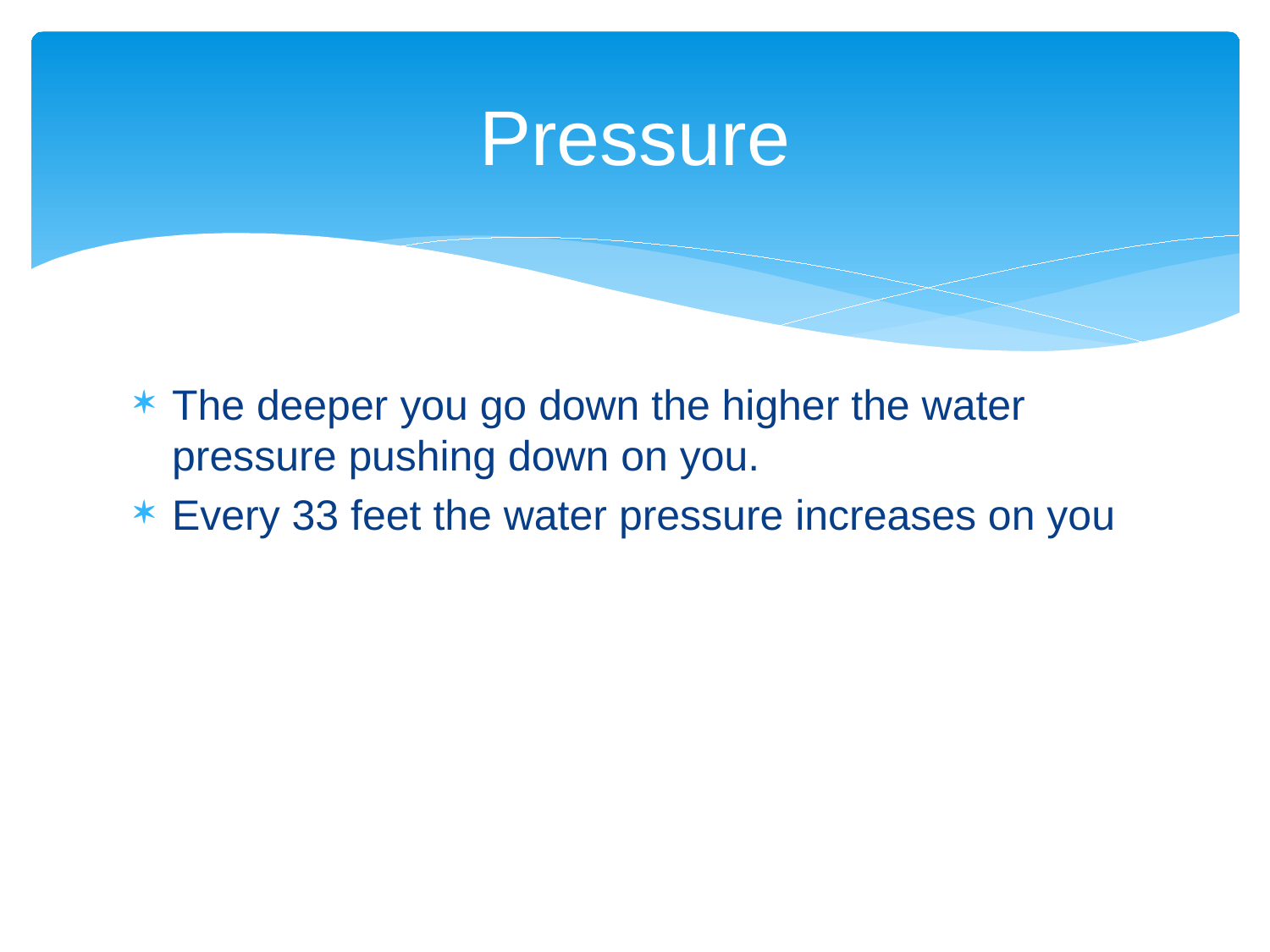

# Pressure
The deeper you go down the higher the water pressure pushing down on you.
Every 33 feet the water pressure increases on you